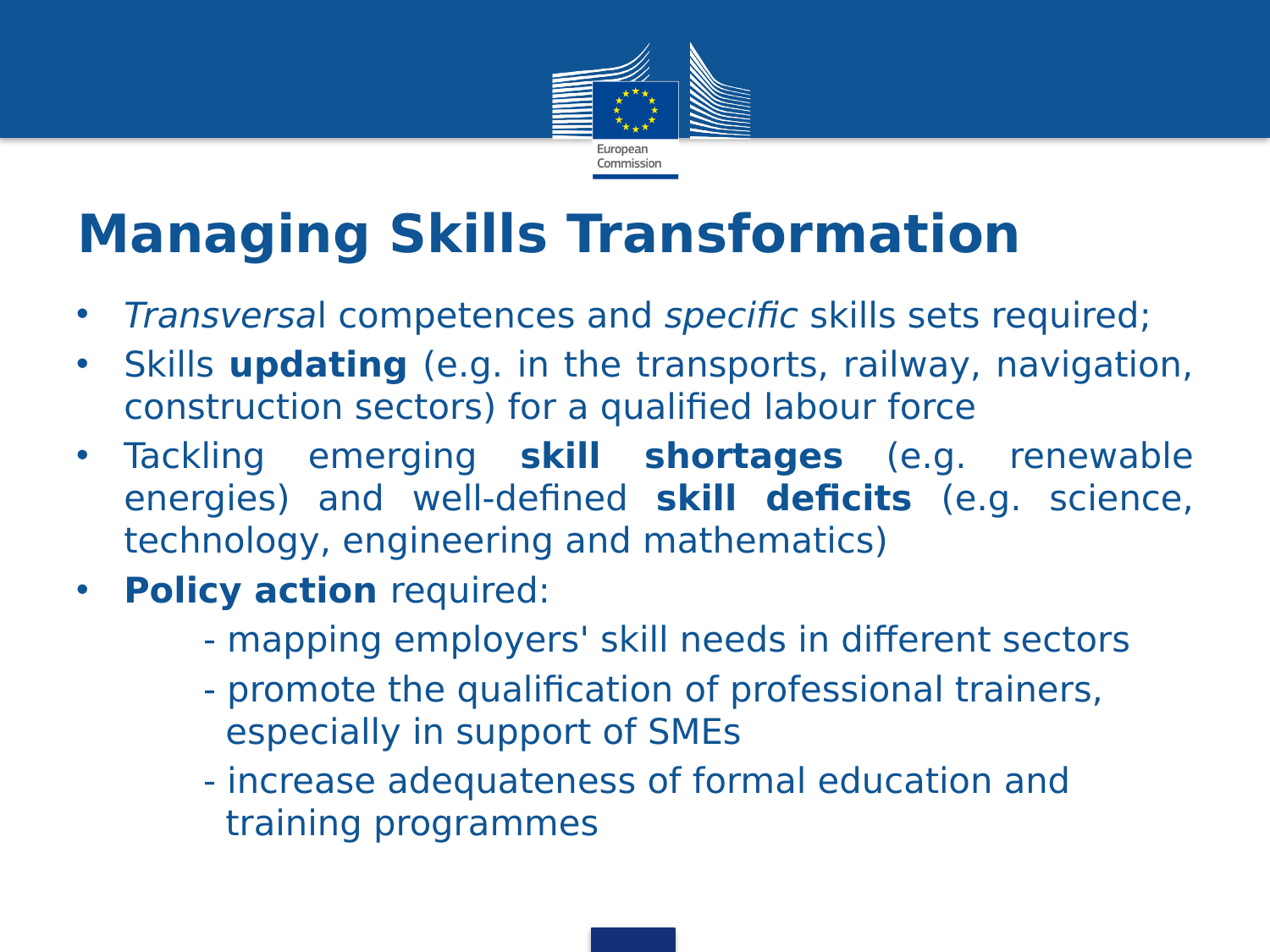

# Managing Skills Transformation
Transversal competences and specific skills sets required;
Skills updating (e.g. in the transports, railway, navigation, construction sectors) for a qualified labour force
Tackling emerging skill shortages (e.g. renewable energies) and well-defined skill deficits (e.g. science, technology, engineering and mathematics)
Policy action required:
	- mapping employers' skill needs in different sectors
	- promote the qualification of professional trainers, 	  especially in support of SMEs
	- increase adequateness of formal education and 	   	  training programmes